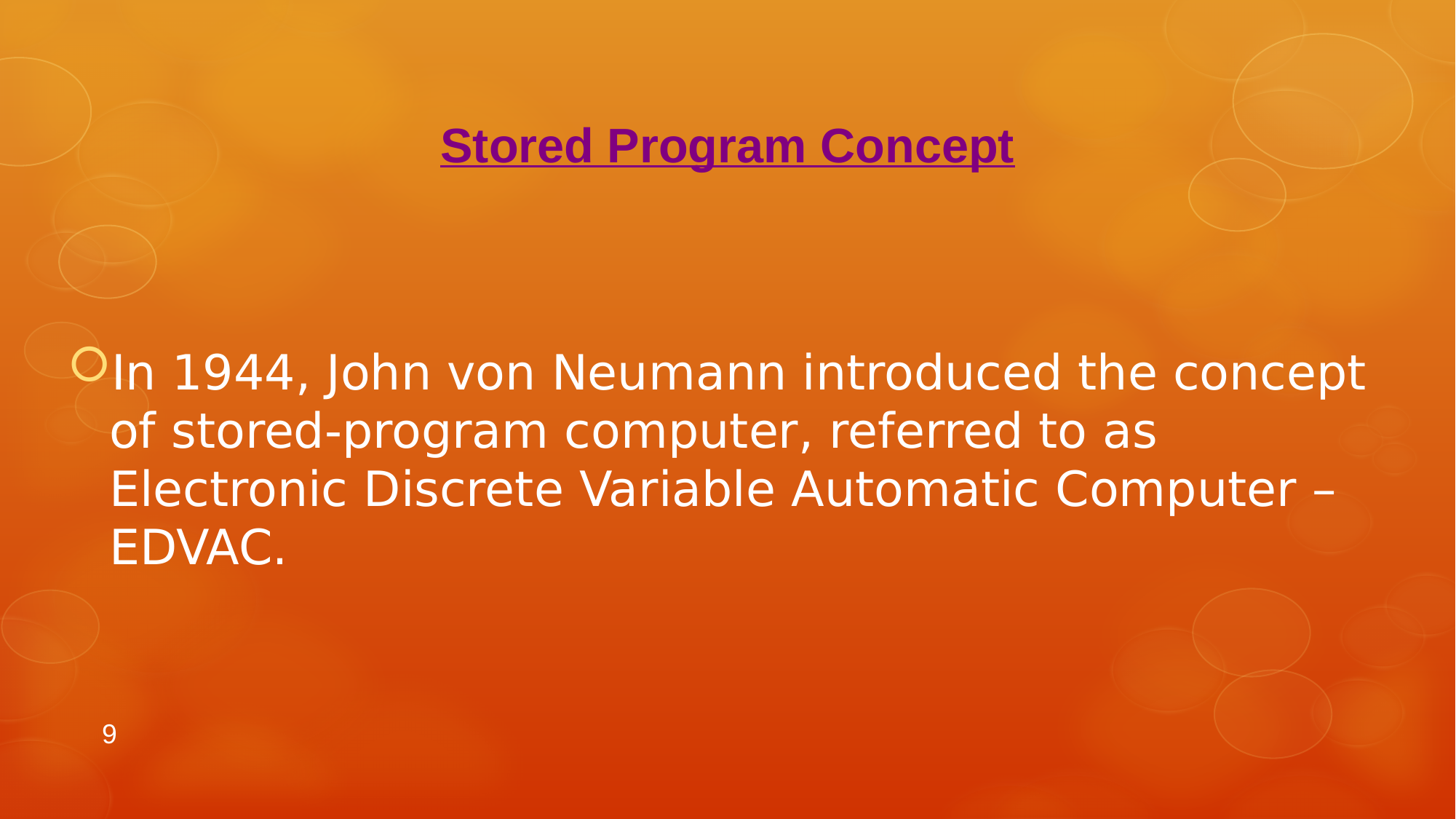

Stored Program Concept
In 1944, John von Neumann introduced the concept of stored-program computer, referred to as Electronic Discrete Variable Automatic Computer – EDVAC.
9